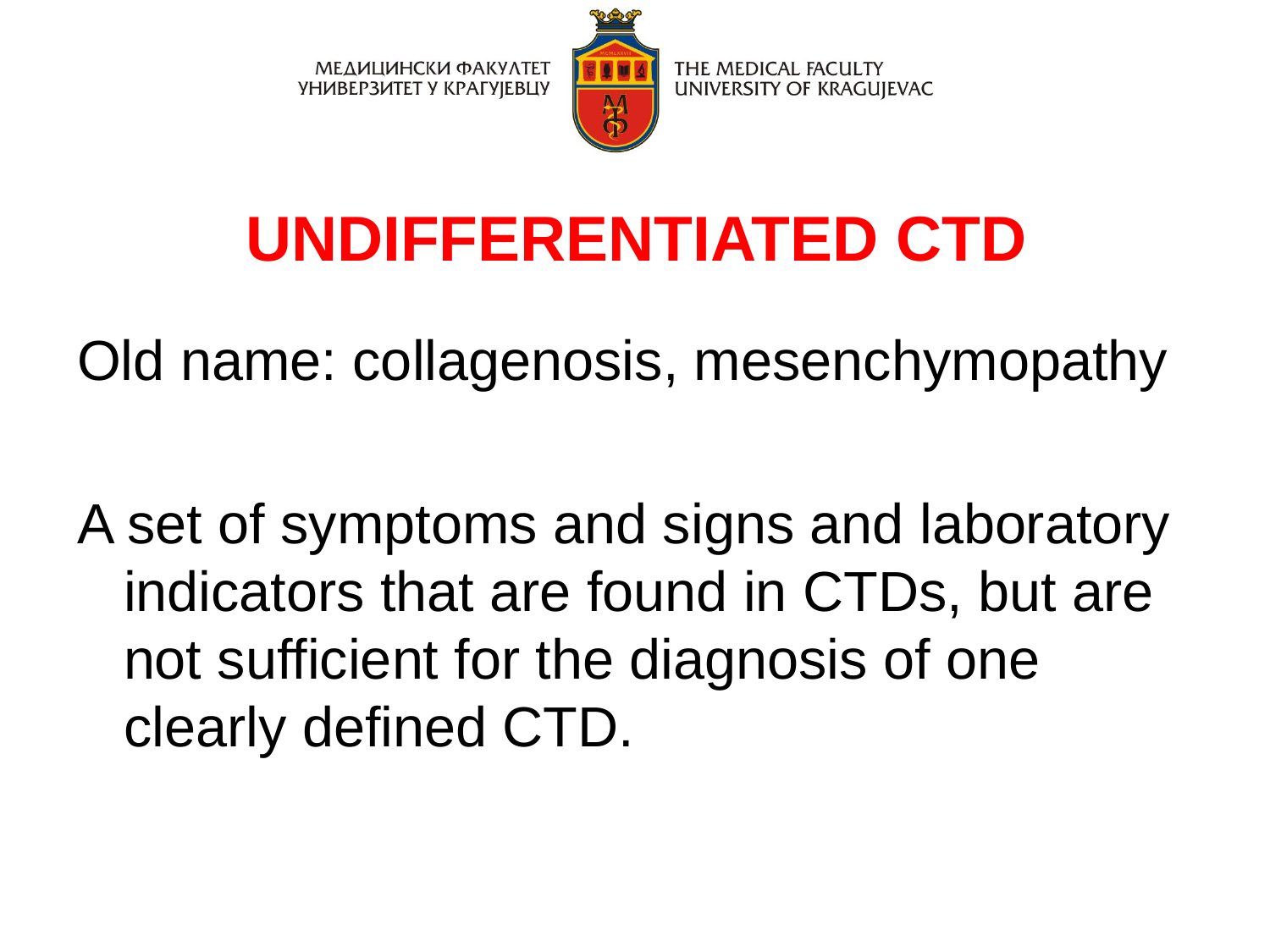

UNDIFFERENTIATED CTD
Old name: collagenosis, mesenchymopathy

A set of symptoms and signs and laboratory indicators that are found in CTDs, but are not sufficient for the diagnosis of one clearly defined CTD.